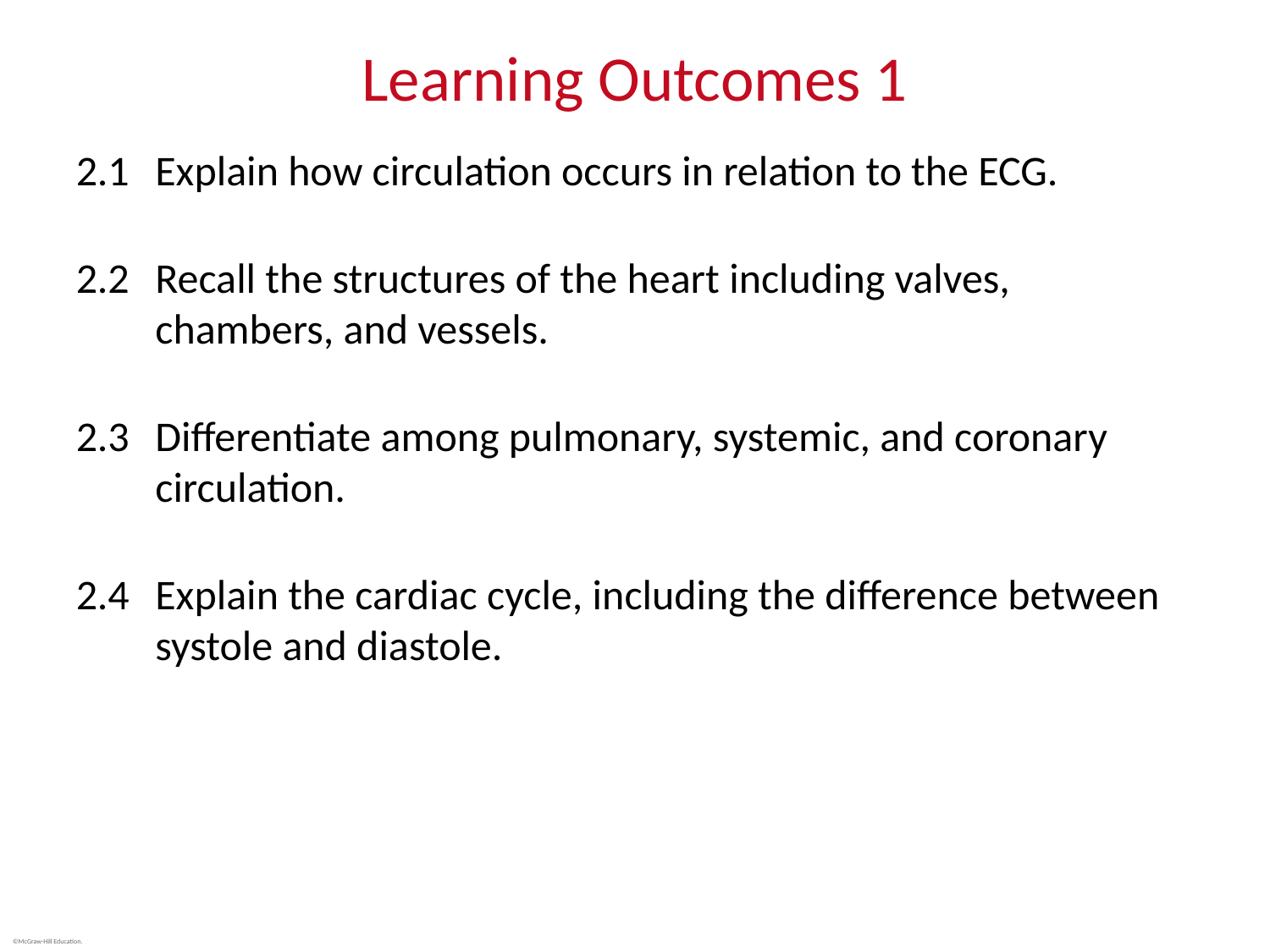

# Learning Outcomes 1
2.1	Explain how circulation occurs in relation to the ECG.
2.2	Recall the structures of the heart including valves, chambers, and vessels.
2.3	Differentiate among pulmonary, systemic, and coronary circulation.
2.4	Explain the cardiac cycle, including the difference between systole and diastole.